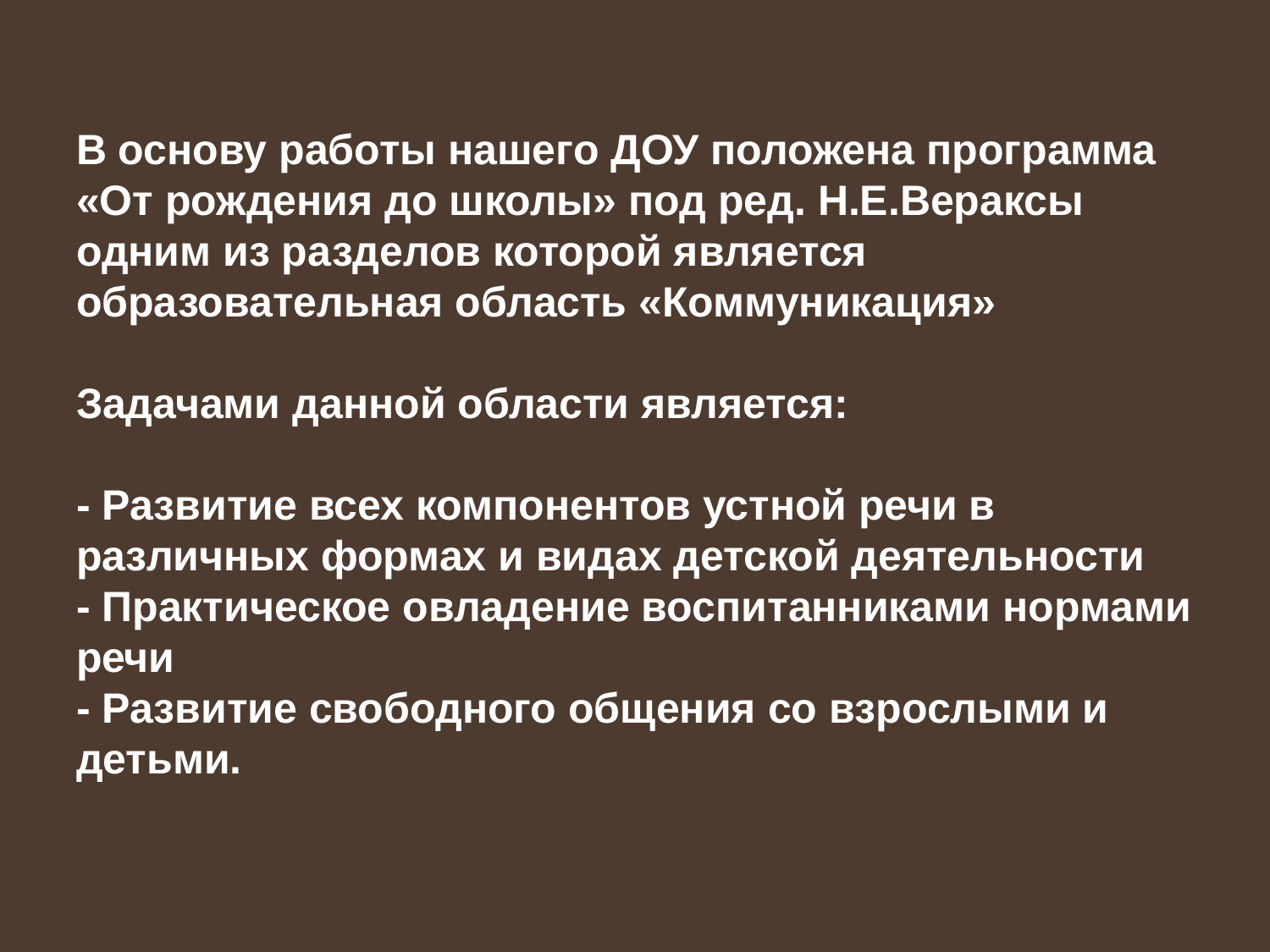

# В основу работы нашего ДОУ положена программа «От рождения до школы» под ред. Н.Е.Вераксы одним из разделов которой является образовательная область «Коммуникация» Задачами данной области является: - Развитие всех компонентов устной речи в различных формах и видах детской деятельности - Практическое овладение воспитанниками нормами речи - Развитие свободного общения со взрослыми и детьми.